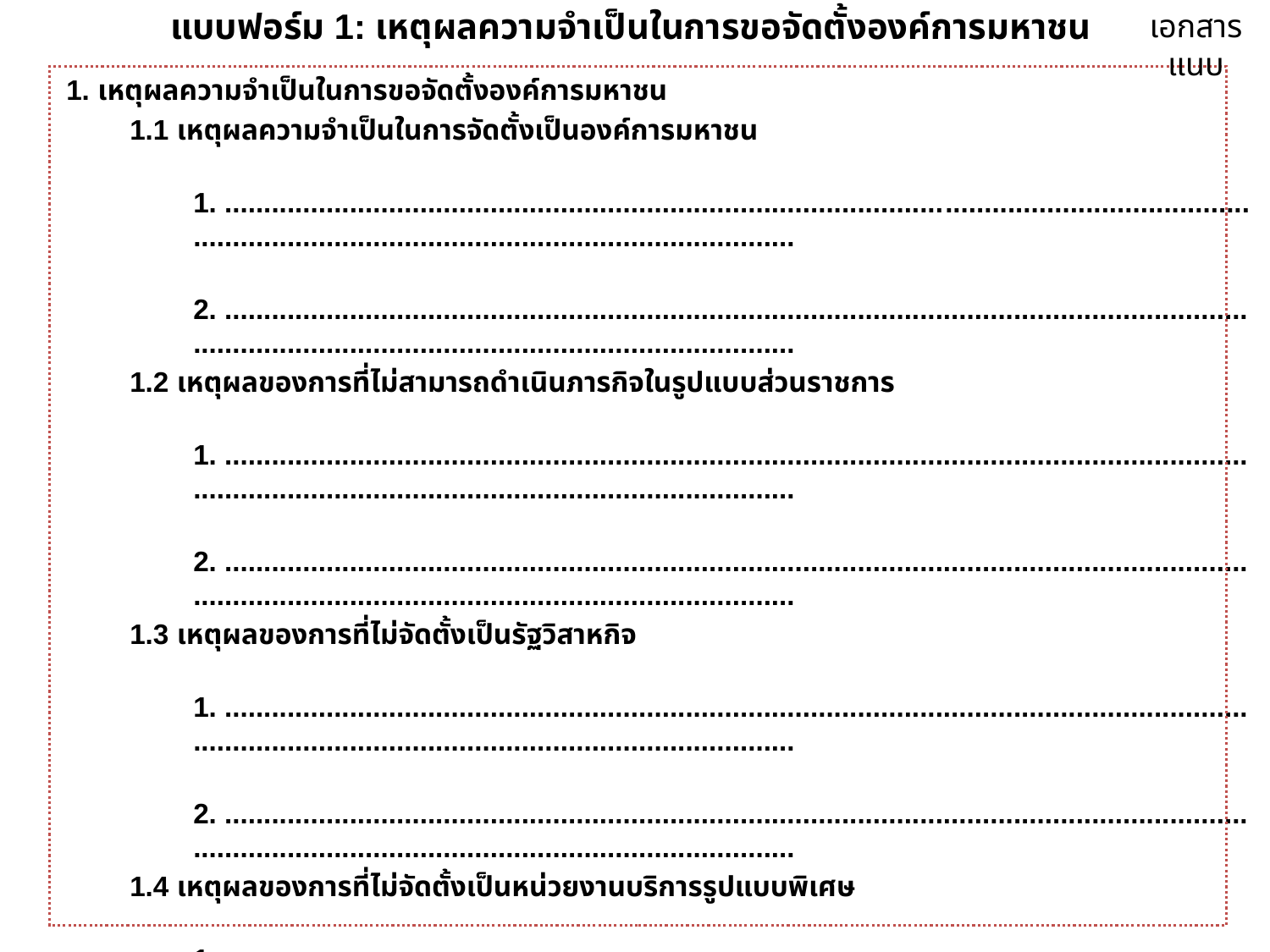

เอกสารแนบ
แบบฟอร์ม 1: เหตุผลความจำเป็นในการขอจัดตั้งองค์การมหาชน
1. เหตุผลความจำเป็นในการขอจัดตั้งองค์การมหาชน
1.1 เหตุผลความจำเป็นในการจัดตั้งเป็นองค์การมหาชน
	1. ................................................................................................................................................................................................................
	2. ................................................................................................................................................................................................................
1.2 เหตุผลของการที่ไม่สามารถดำเนินภารกิจในรูปแบบส่วนราชการ
	1. ................................................................................................................................................................................................................
	2. ................................................................................................................................................................................................................
1.3 เหตุผลของการที่ไม่จัดตั้งเป็นรัฐวิสาหกิจ
	1. ................................................................................................................................................................................................................
	2. ................................................................................................................................................................................................................
1.4 เหตุผลของการที่ไม่จัดตั้งเป็นหน่วยงานบริการรูปแบบพิเศษ
	1. ................................................................................................................................................................................................................
	2. ................................................................................................................................................................................................................
1.5 เหตุผลของการไม่สามารถถ่ายโอนให้เป็นภารกิจขององค์กรปกครองส่วนท้องถิ่น หรือให้ภาคเอกชนดำเนินการ
	1. ................................................................................................................................................................................................................
	2. ................................................................................................................................................................................................................
1.6 ประโยชน์ต่อการบริหารราชการ
	1. ................................................................................................................................................................................................................
	2. ................................................................................................................................................................................................................
1.7 ประโยชน์ที่ประชาชนจะได้รับเพิ่มขึ้นจากการจัดตั้งองค์การมหาชน
	 1. ...............................................................................................................................................................................................................
	2. ................................................................................................................................................................................................................